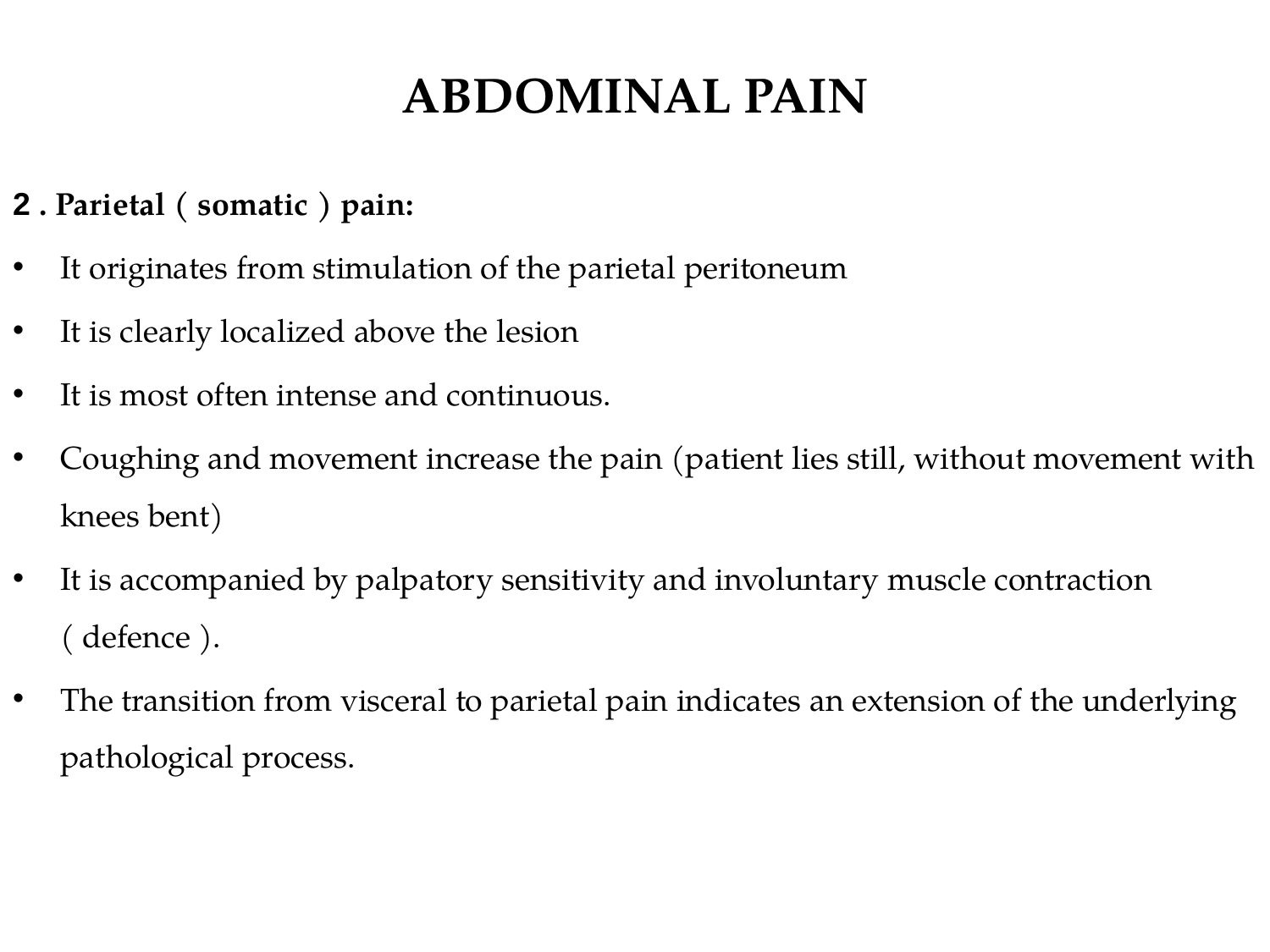

# ABDOMINAL PAIN
2 . Parietal ( somatic ) pain:
It originates from stimulation of the parietal peritoneum
It is clearly localized above the lesion
It is most often intense and continuous.
Coughing and movement increase the pain (patient lies still, without movement with knees bent)
It is accompanied by palpatory sensitivity and involuntary muscle contraction ( defence ).
The transition from visceral to parietal pain indicates an extension of the underlying pathological process.